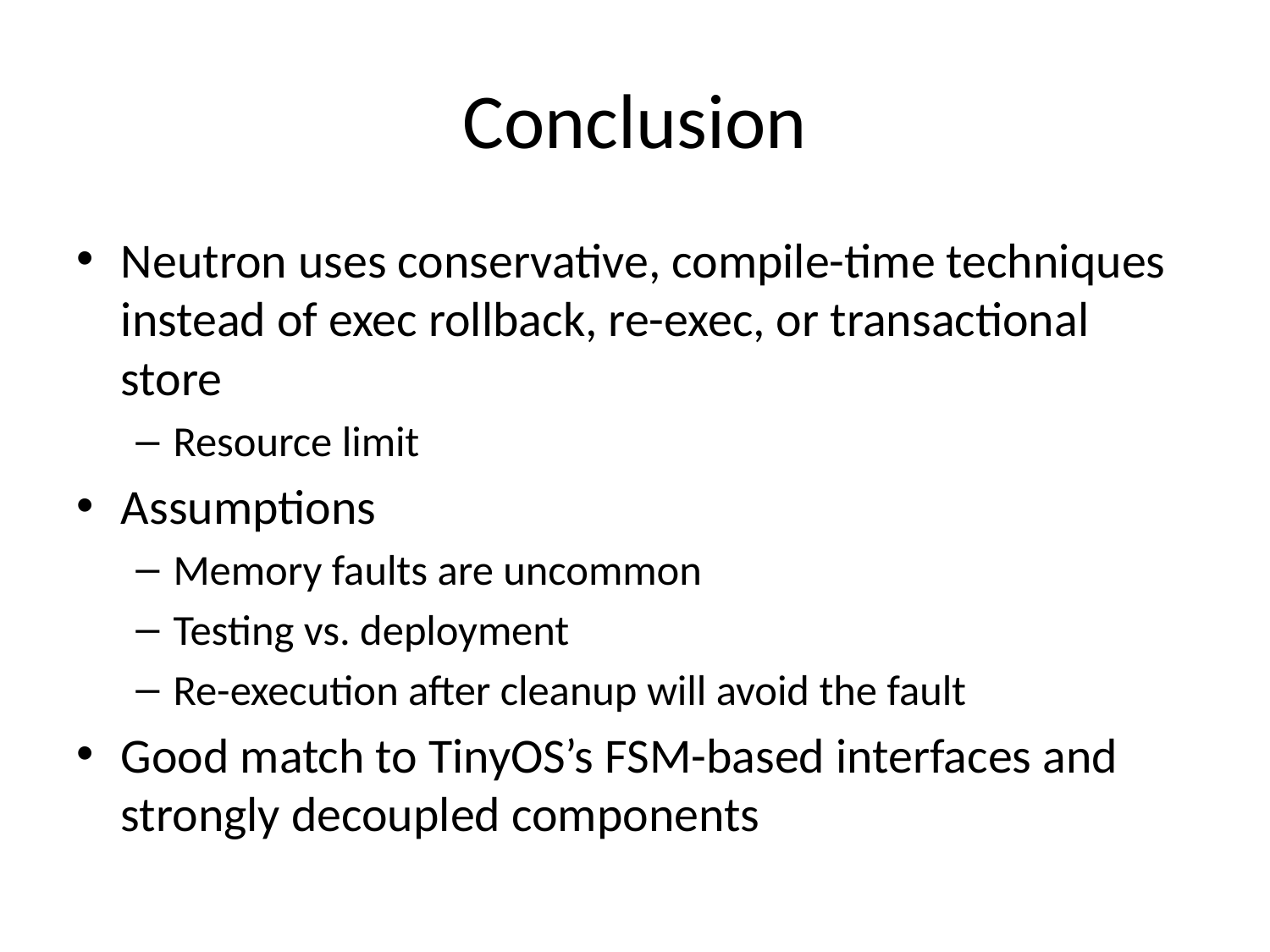

# Conclusion
Neutron uses conservative, compile-time techniques instead of exec rollback, re-exec, or transactional store
Resource limit
Assumptions
Memory faults are uncommon
Testing vs. deployment
Re-execution after cleanup will avoid the fault
Good match to TinyOS’s FSM-based interfaces and strongly decoupled components